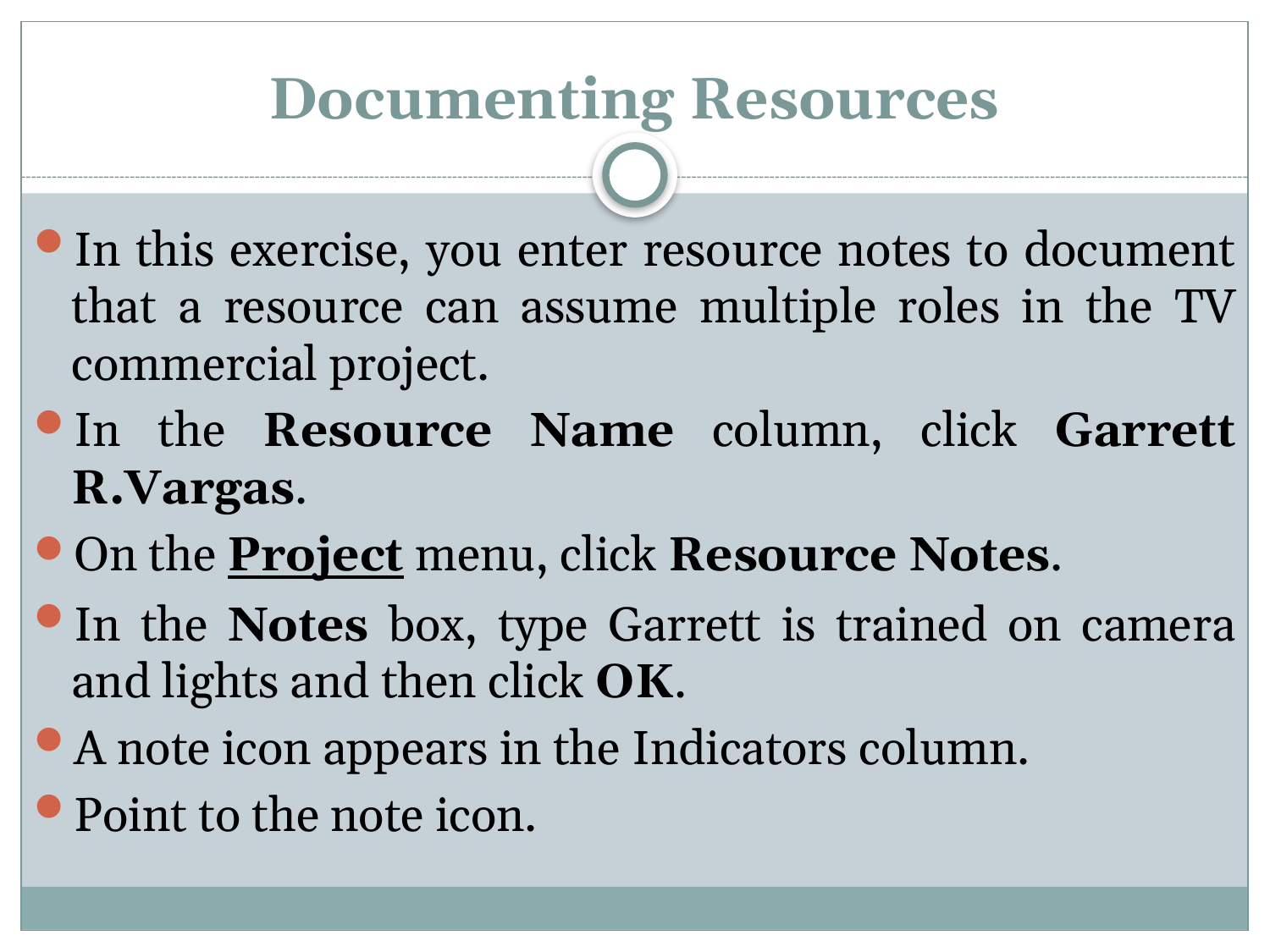

# Documenting Resources
In this exercise, you enter resource notes to document that a resource can assume multiple roles in the TV commercial project.
In the Resource Name column, click Garrett R.Vargas.
On the Project menu, click Resource Notes.
In the Notes box, type Garrett is trained on camera and lights and then click OK.
A note icon appears in the Indicators column.
Point to the note icon.